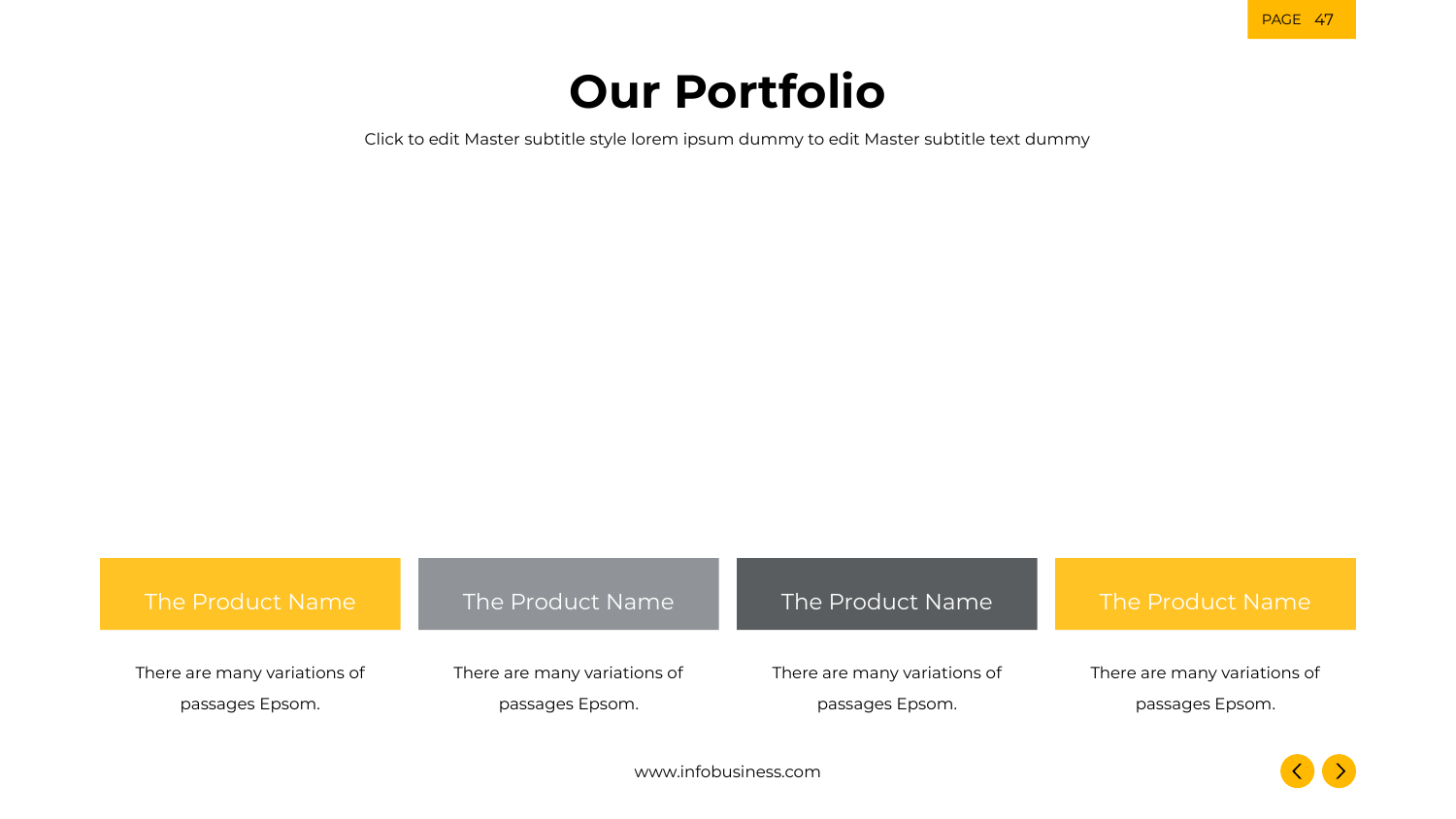

47
# Our Portfolio
Click to edit Master subtitle style lorem ipsum dummy to edit Master subtitle text dummy

The Product Name

The Product Name

The Product Name

The Product Name
There are many variations of passages Epsom.
There are many variations of passages Epsom.
There are many variations of passages Epsom.
There are many variations of passages Epsom.
www.infobusiness.com